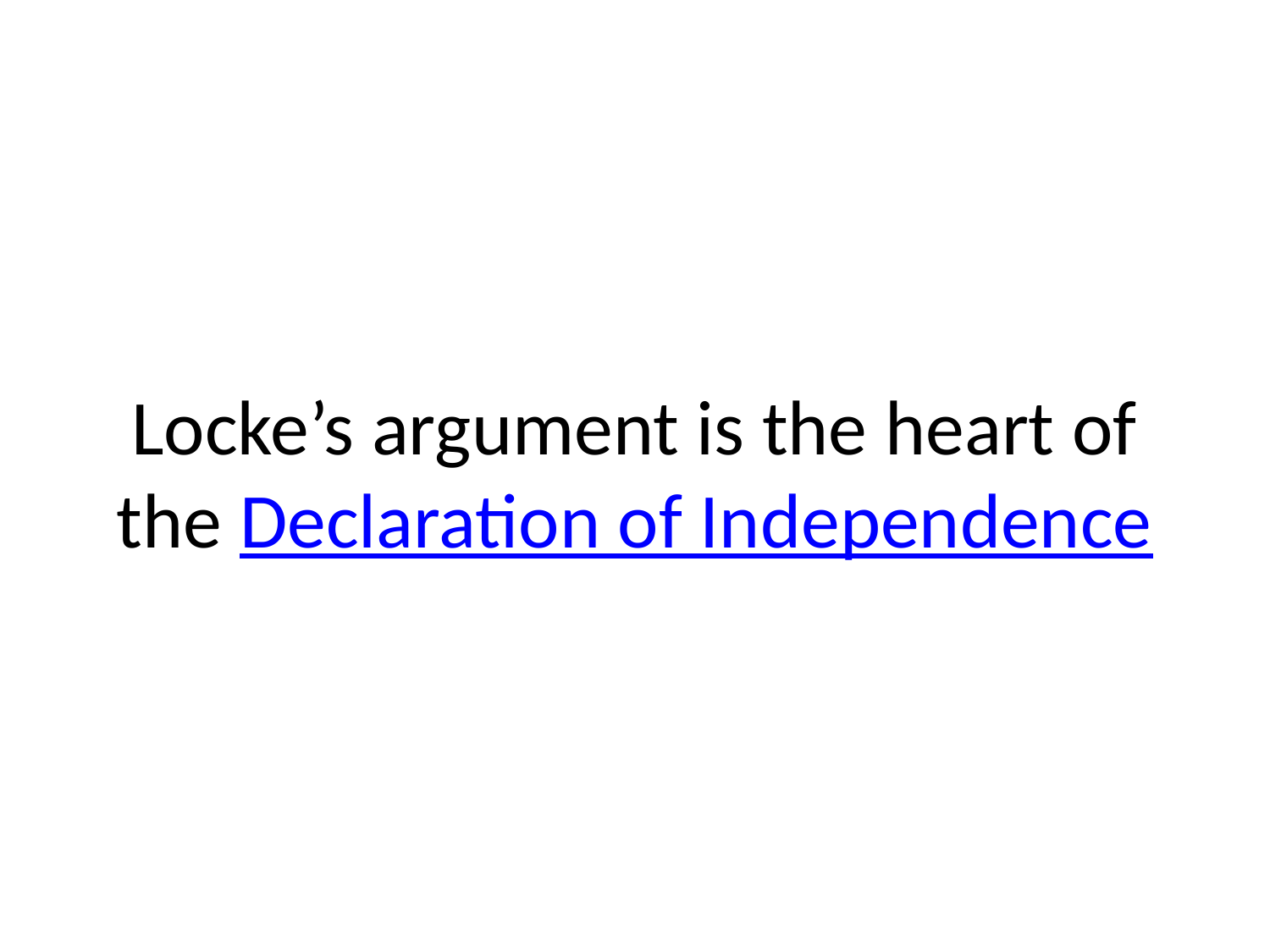

# Locke’s argument is the heart of the Declaration of Independence